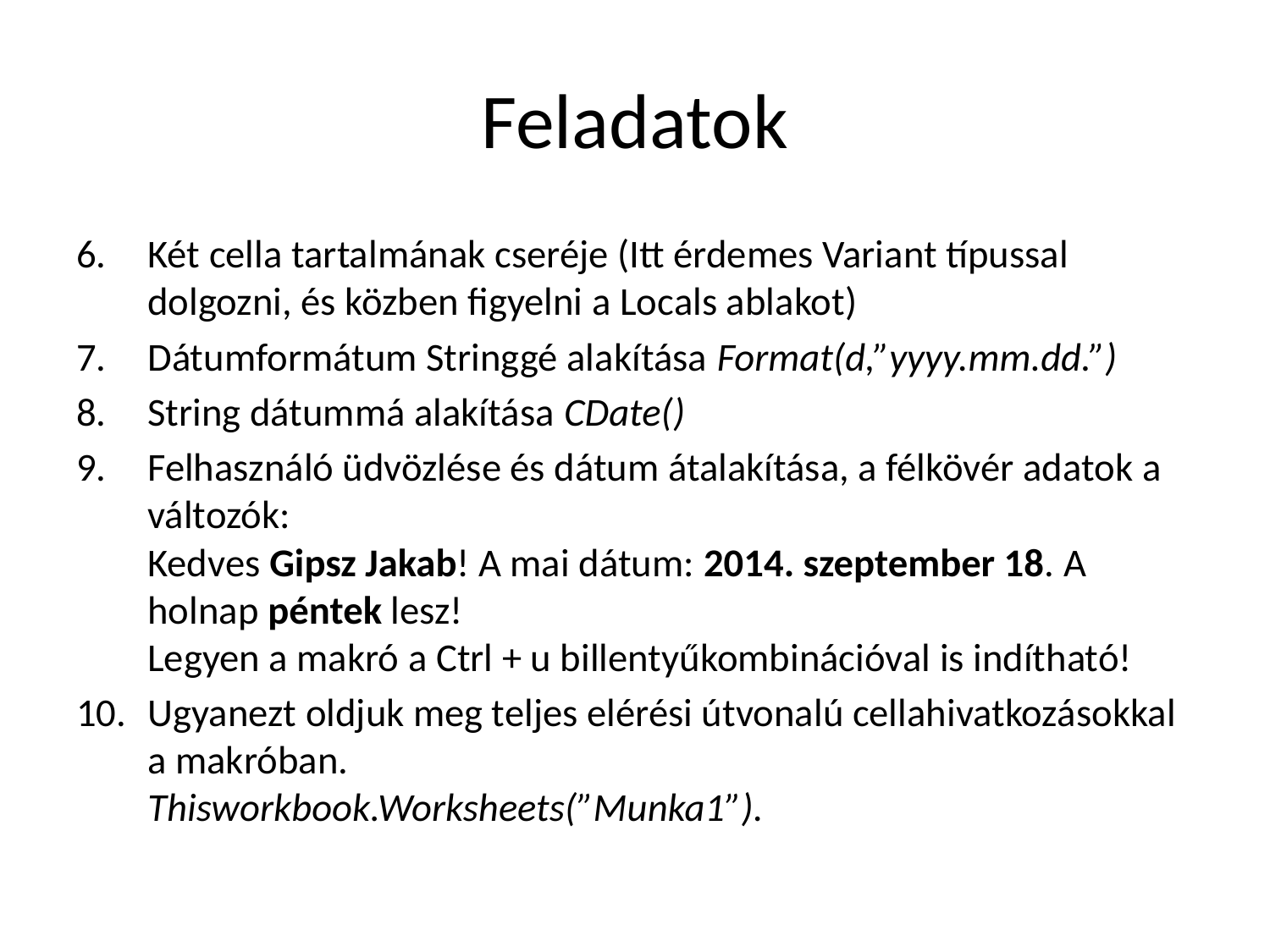

# Feladatok
Két cella tartalmának cseréje (Itt érdemes Variant típussal dolgozni, és közben figyelni a Locals ablakot)
Dátumformátum Stringgé alakítása Format(d,”yyyy.mm.dd.”)
String dátummá alakítása CDate()
Felhasználó üdvözlése és dátum átalakítása, a félkövér adatok a változók:
Kedves Gipsz Jakab! A mai dátum: 2014. szeptember 18. A holnap péntek lesz!
Legyen a makró a Ctrl + u billentyűkombinációval is indítható!
Ugyanezt oldjuk meg teljes elérési útvonalú cellahivatkozásokkal a makróban.
Thisworkbook.Worksheets(”Munka1”).